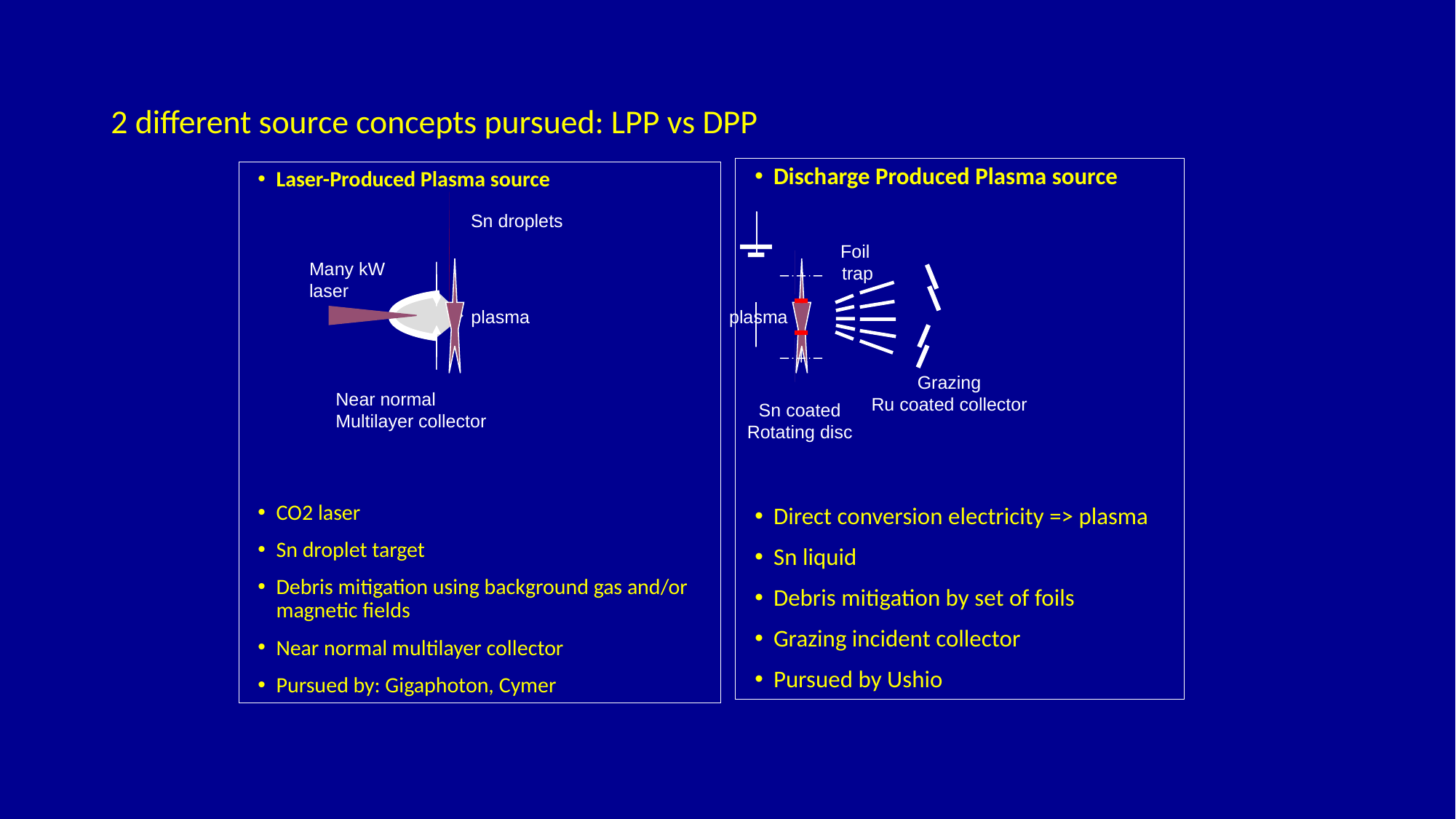

# 2 different source concepts pursued: LPP vs DPP
Discharge Produced Plasma source

Direct conversion electricity => plasma
Sn liquid
Debris mitigation by set of foils
Grazing incident collector
Pursued by Ushio
Laser-Produced Plasma source

CO2 laser
Sn droplet target
Debris mitigation using background gas and/or magnetic fields
Near normal multilayer collector
Pursued by: Gigaphoton, Cymer

Sn droplets

Foil
trap

Many kW
laser

plasma
plasma

Grazing
Ru coated collector
Near normal
Multilayer collector
Sn coated
Rotating disc